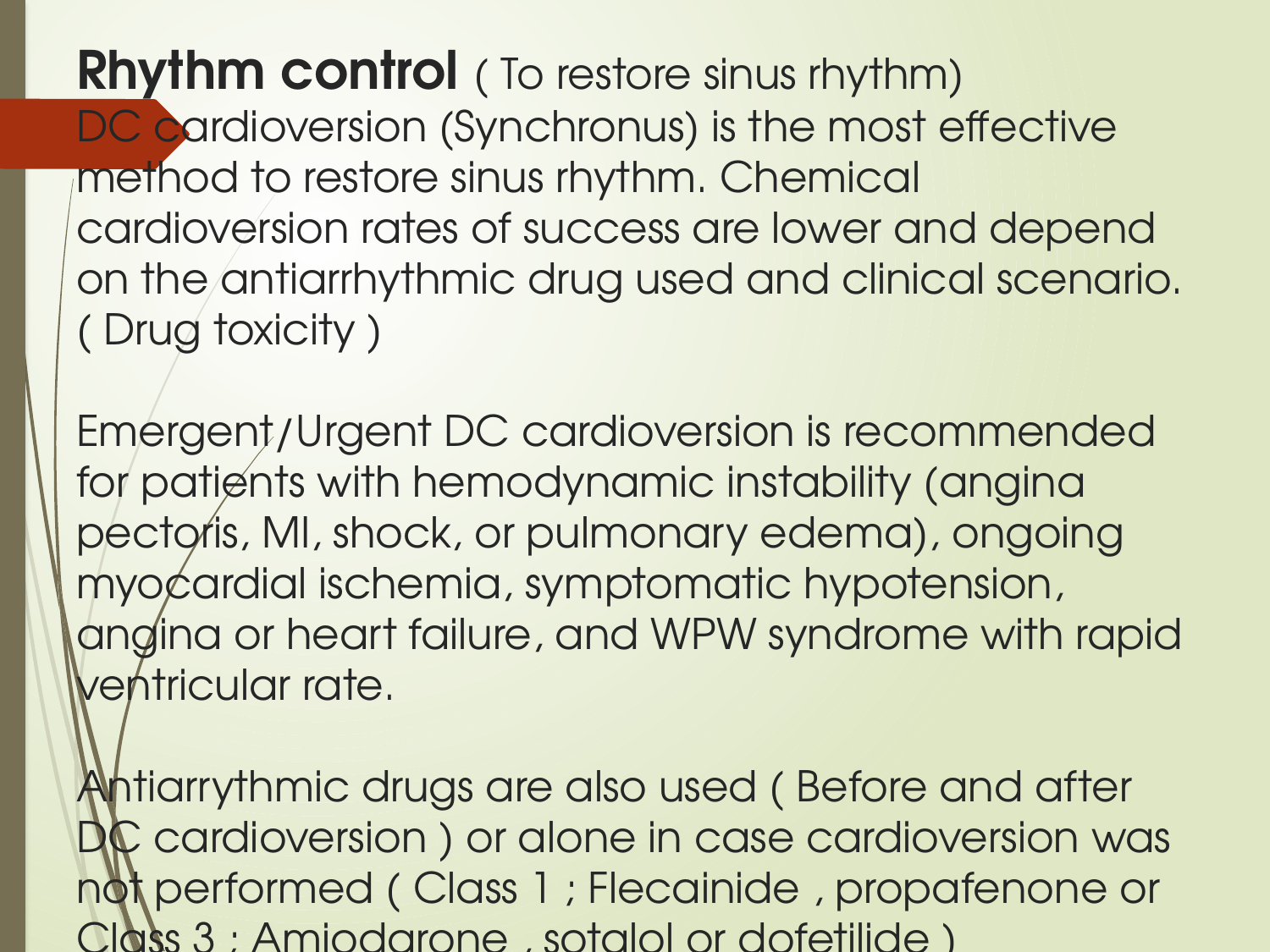

# Rhythm control ( To restore sinus rhythm)
DC cardioversion (Synchronus) is the most effective method to restore sinus rhythm. Chemical cardioversion rates of success are lower and depend on the antiarrhythmic drug used and clinical scenario. ( Drug toxicity )

Emergent/Urgent DC cardioversion is recommended for patients with hemodynamic instability (angina pectoris, MI, shock, or pulmonary edema), ongoing myocardial ischemia, symptomatic hypotension, angina or heart failure, and WPW syndrome with rapid ventricular rate.

Antiarrythmic drugs are also used ( Before and after DC cardioversion ) or alone in case cardioversion was not performed ( Class 1 ; Flecainide , propafenone or Class 3 ; Amiodarone , sotalol or dofetilide )